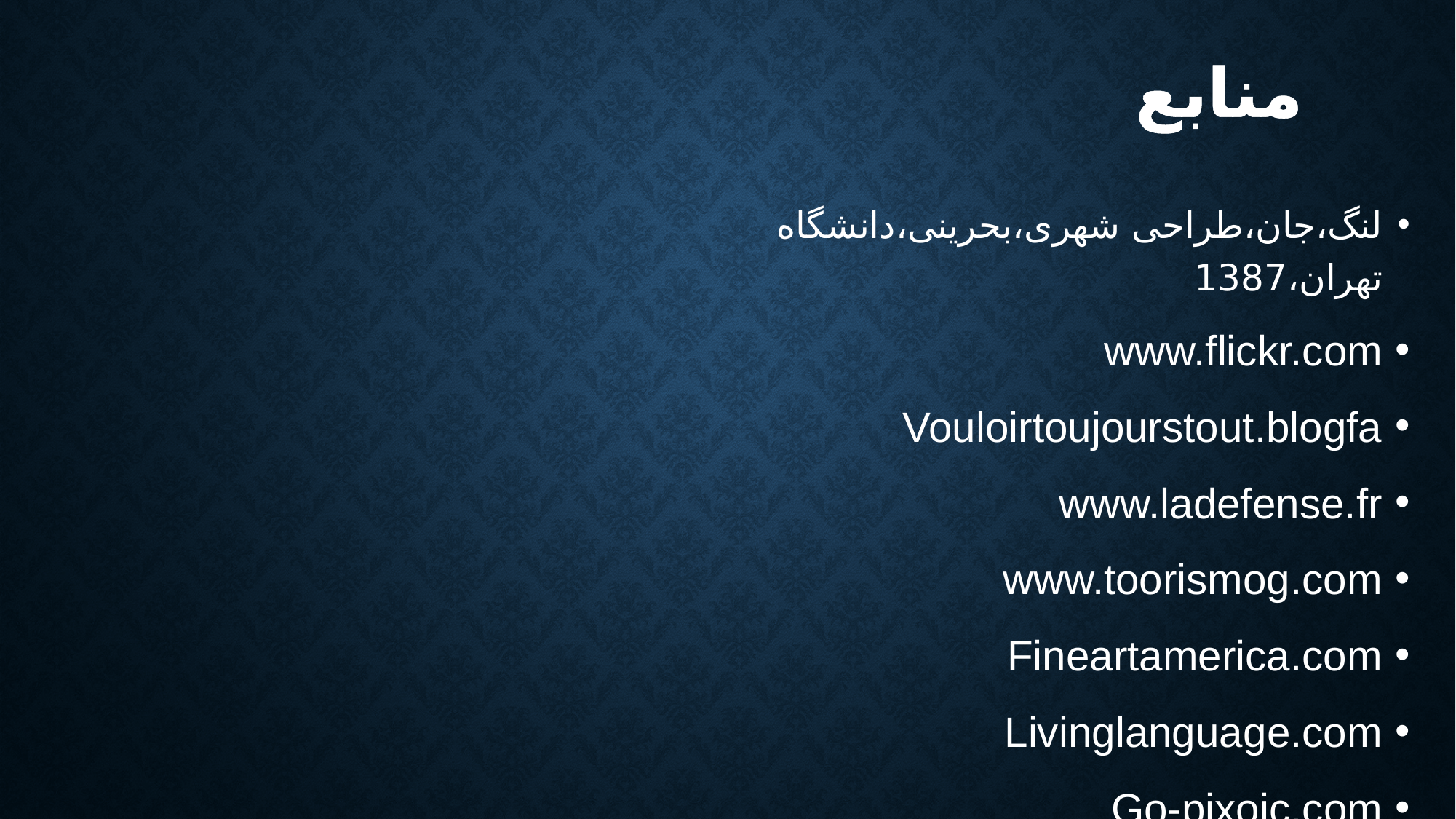

# منابع

لنگ،جان،طراحی شهری،بحرینی،دانشگاه تهران،1387
www.flickr.com
Vouloirtoujourstout.blogfa
www.ladefense.fr
www.toorismog.com
Fineartamerica.com
Livinglanguage.com
Go-pixoic.com